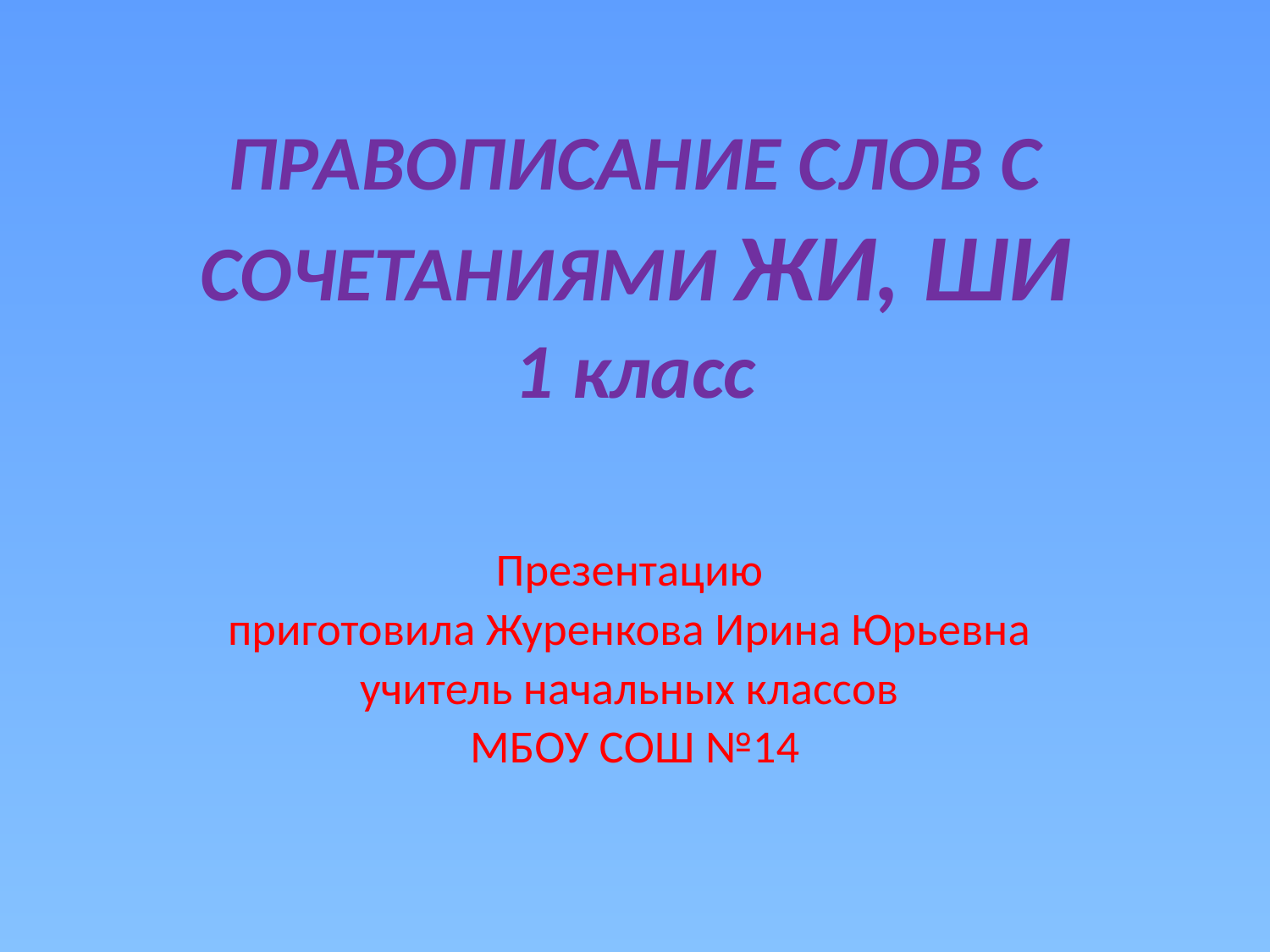

# ПРАВОПИСАНИЕ СЛОВ С СОЧЕТАНИЯМИ ЖИ, ШИ 1 класс
Презентацию
приготовила Журенкова Ирина Юрьевна
учитель начальных классов
МБОУ СОШ №14